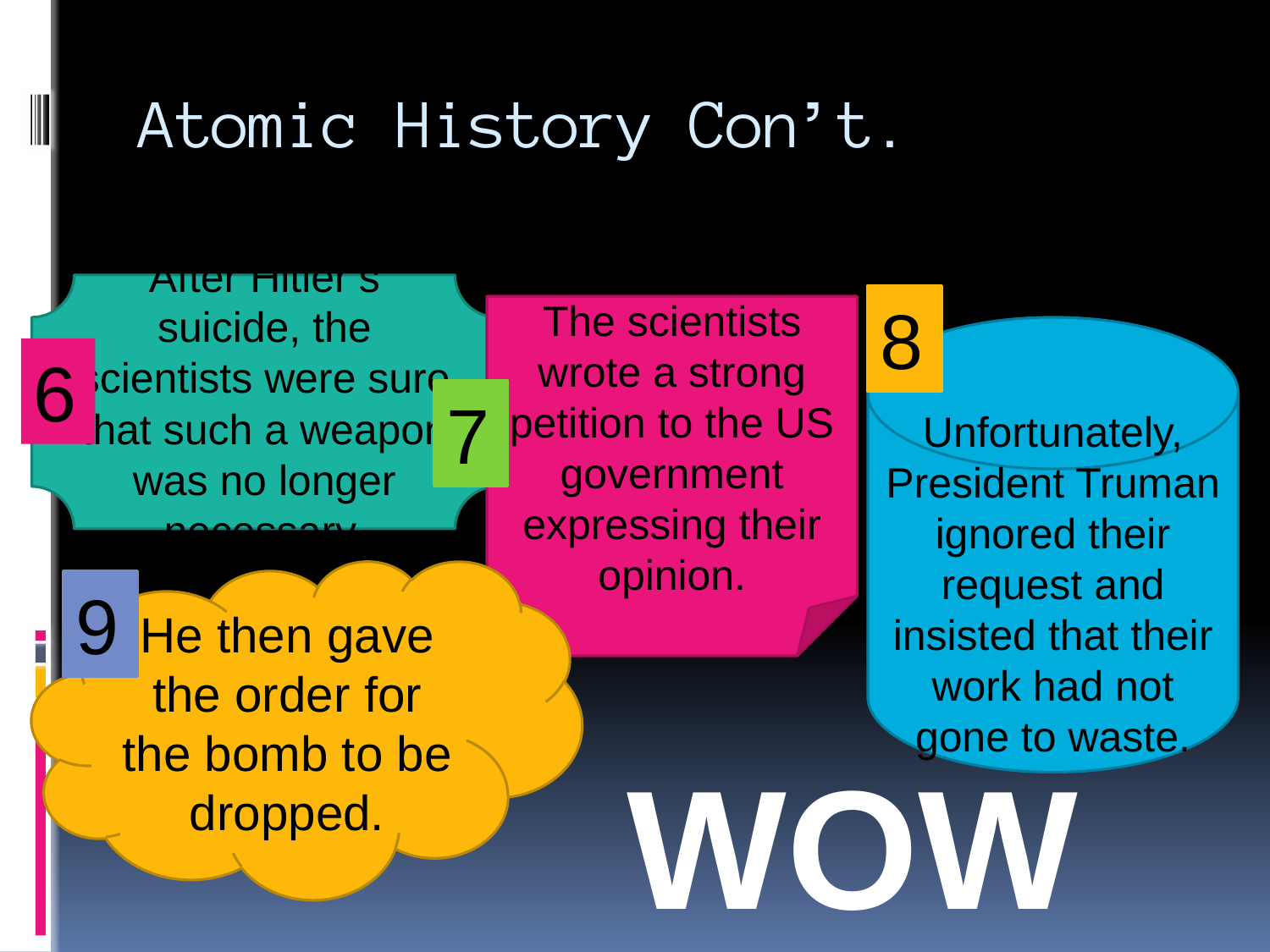

# Atomic History Con’t.
After Hitler’s suicide, the scientists were sure that such a weapon was no longer necessary.
8
The scientists wrote a strong petition to the US government expressing their opinion.
Unfortunately, President Truman ignored their request and insisted that their work had not gone to waste.
6
7
He then gave the order for the bomb to be dropped.
9
WOW!